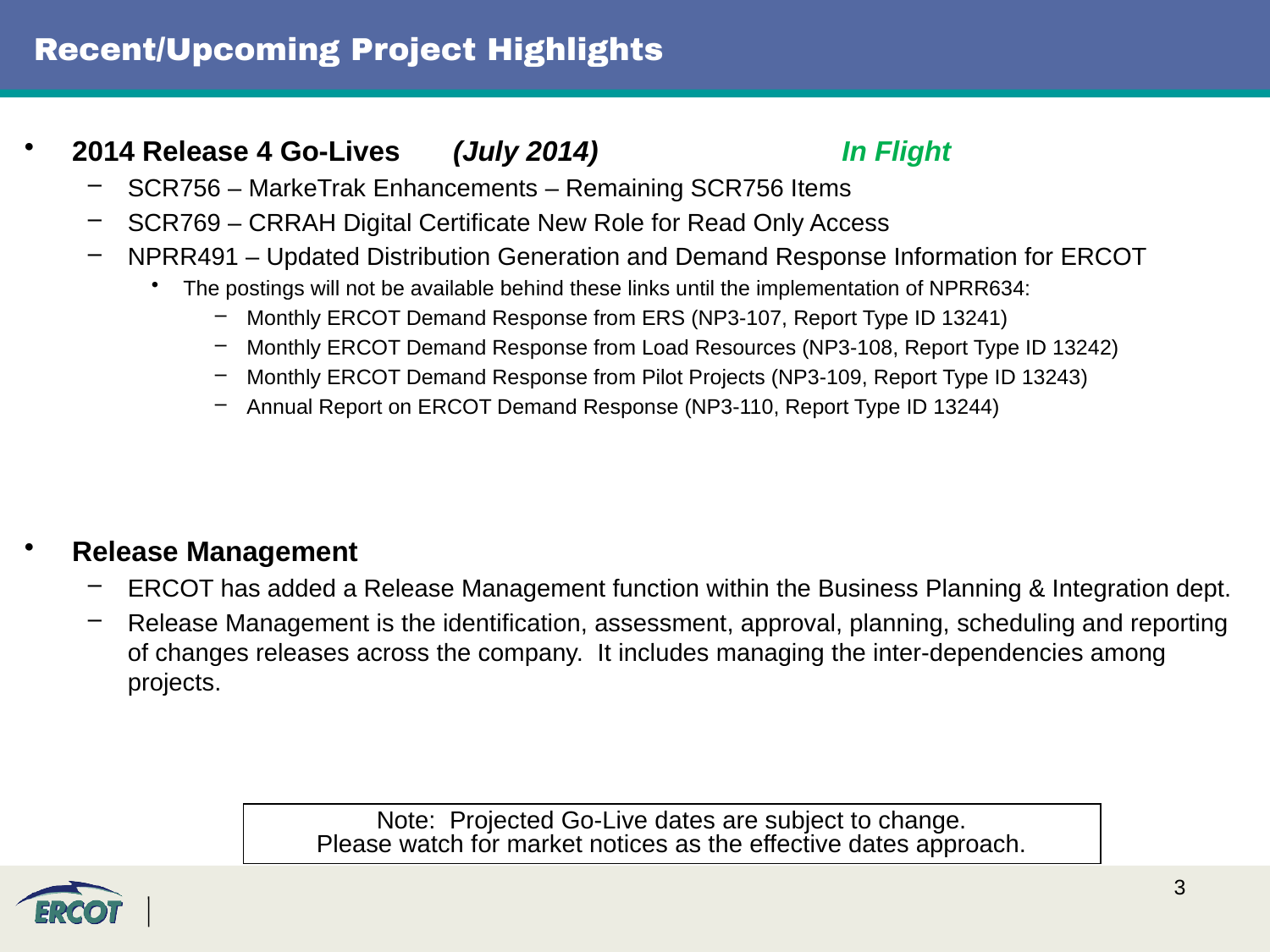

# Recent/Upcoming Project Highlights
2014 Release 4 Go-Lives	(July 2014)		 In Flight
SCR756 – MarkeTrak Enhancements – Remaining SCR756 Items
SCR769 – CRRAH Digital Certificate New Role for Read Only Access
NPRR491 – Updated Distribution Generation and Demand Response Information for ERCOT
The postings will not be available behind these links until the implementation of NPRR634:
Monthly ERCOT Demand Response from ERS (NP3-107, Report Type ID 13241)
Monthly ERCOT Demand Response from Load Resources (NP3-108, Report Type ID 13242)
Monthly ERCOT Demand Response from Pilot Projects (NP3-109, Report Type ID 13243)
Annual Report on ERCOT Demand Response (NP3-110, Report Type ID 13244)

Release Management
ERCOT has added a Release Management function within the Business Planning & Integration dept.
Release Management is the identification, assessment, approval, planning, scheduling and reporting of changes releases across the company.  It includes managing the inter-dependencies among projects.

Note:  Projected Go-Live dates are subject to change.
Please watch for market notices as the effective dates approach.